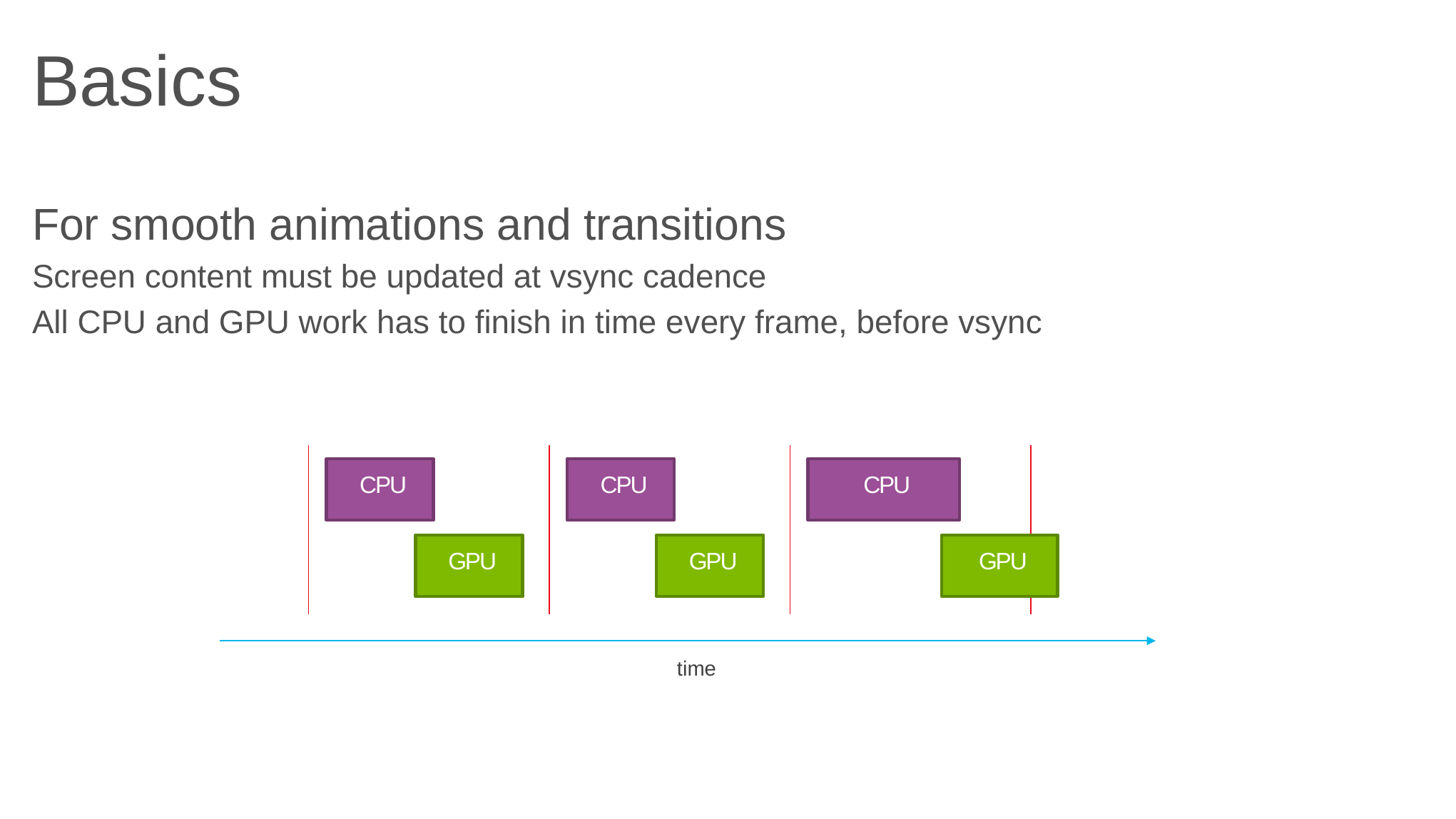

# Basics
For smooth animations and transitions
Screen content must be updated at vsync cadence
All CPU and GPU work has to finish in time every frame, before vsync

CPU
CPU
CPU
GPU
GPU
GPU
time